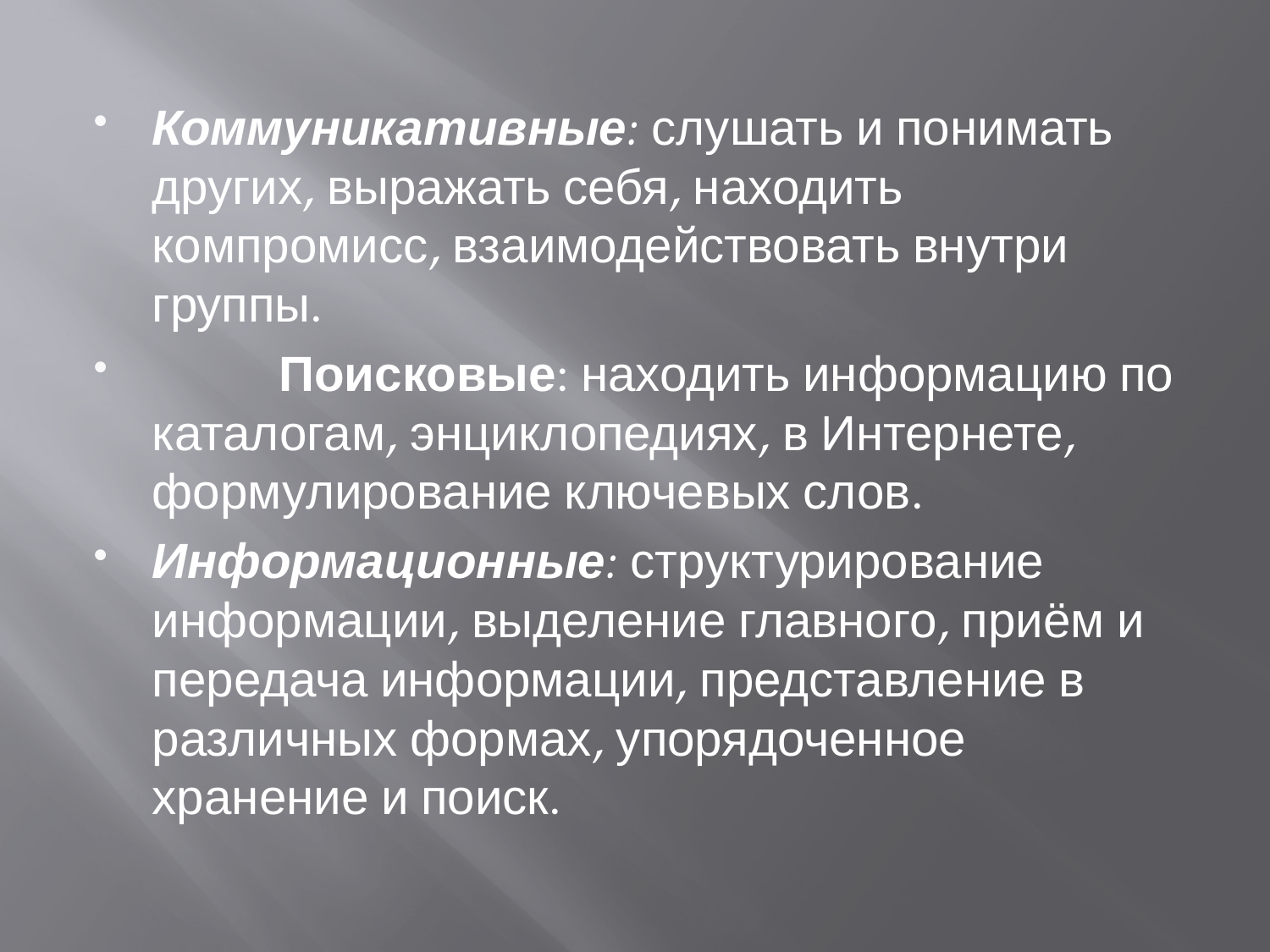

Коммуникативные: слушать и понимать других, выражать себя, находить компромисс, взаимодействовать внутри группы.
	Поисковые: находить информацию по каталогам, энциклопедиях, в Интернете, формулирование ключевых слов.
Информационные: структурирование информации, выделение главного, приём и передача информации, представление в различных формах, упорядоченное хранение и поиск.